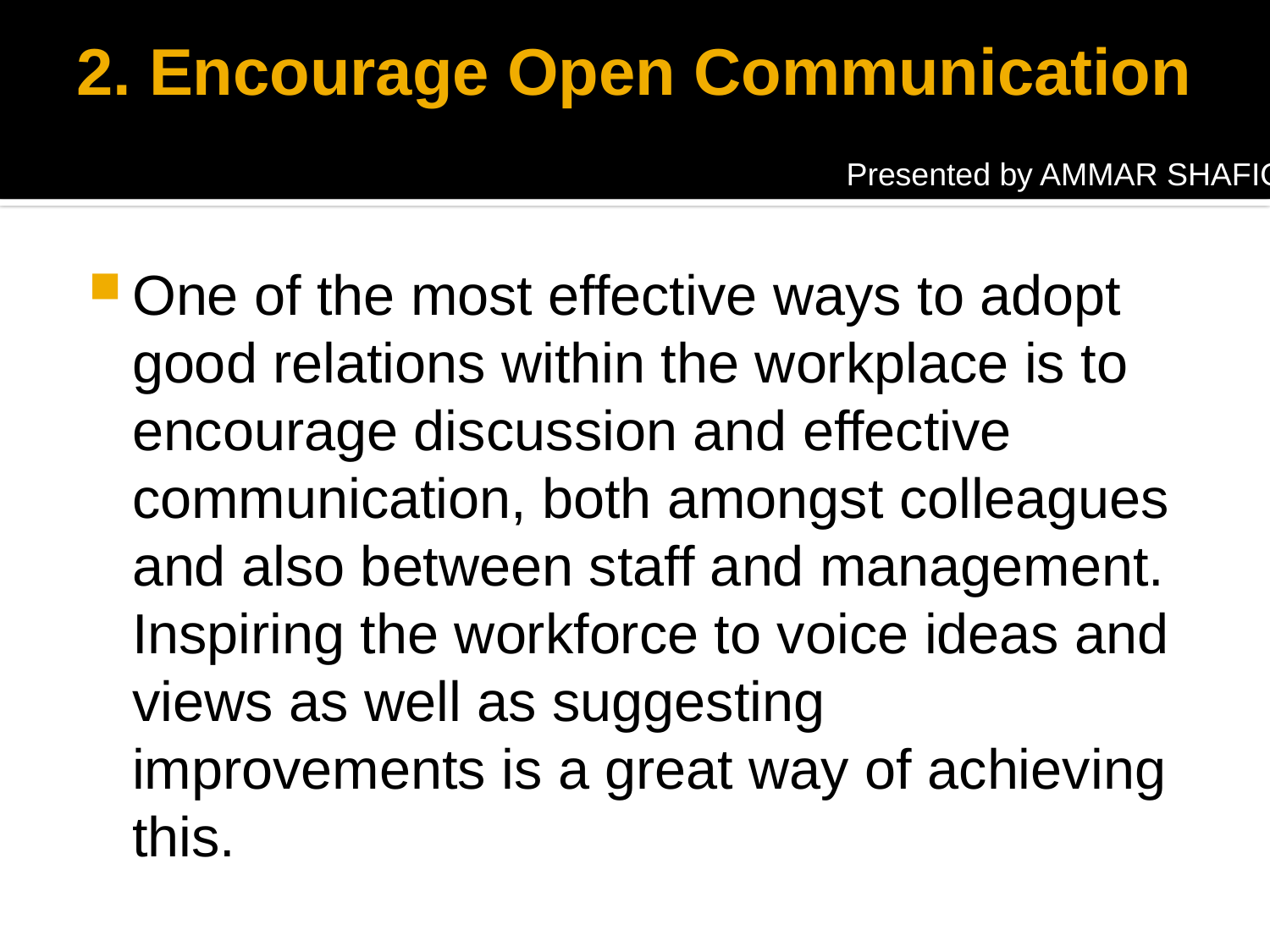

# 2. Encourage Open Communication
Presented by AMMAR SHAFIQ
One of the most effective ways to adopt good relations within the workplace is to encourage discussion and effective communication, both amongst colleagues and also between staff and management. Inspiring the workforce to voice ideas and views as well as suggesting improvements is a great way of achieving this.